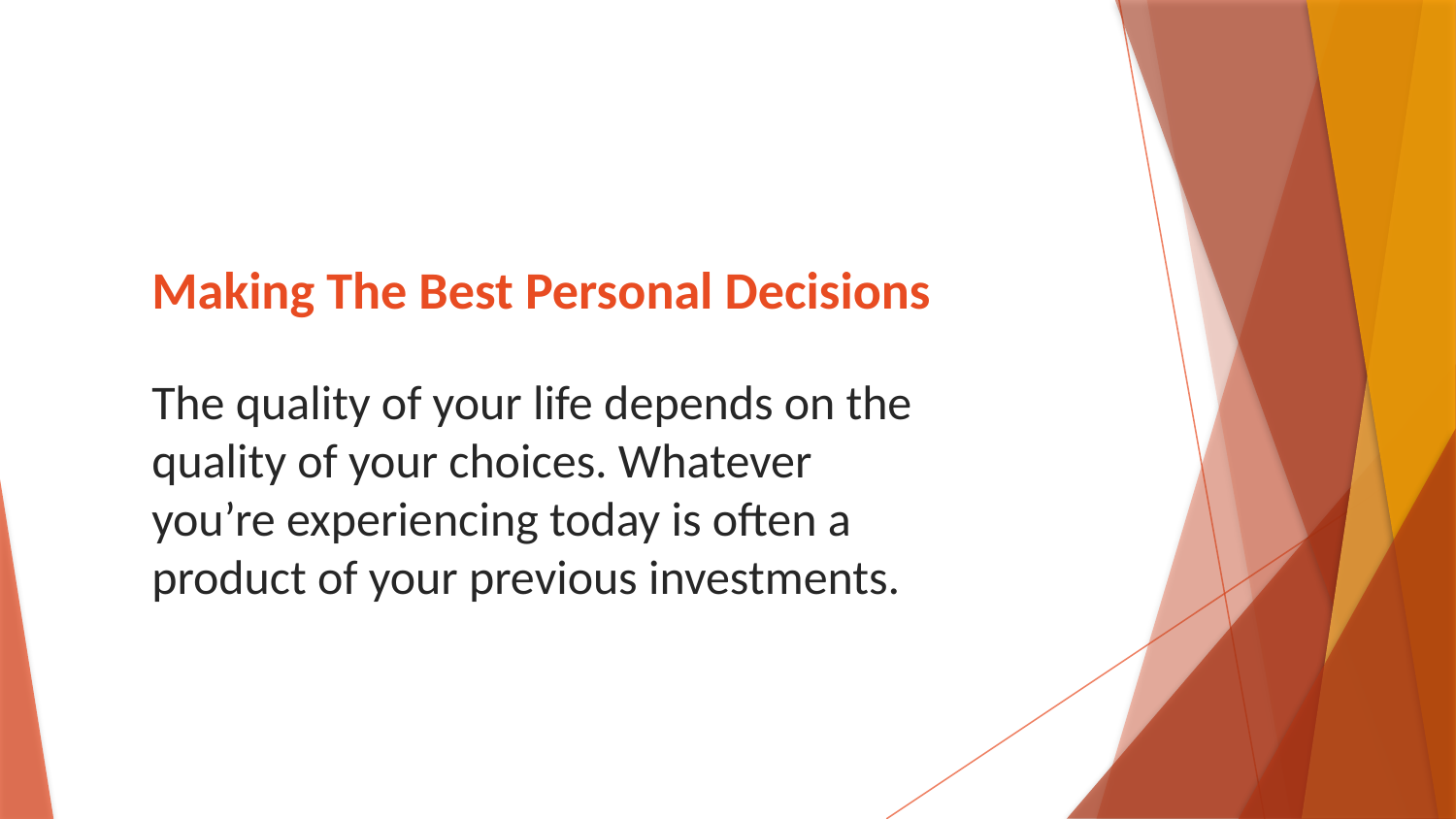

# Making The Best Personal Decisions
The quality of your life depends on the quality of your choices. Whatever you’re experiencing today is often a product of your previous investments.